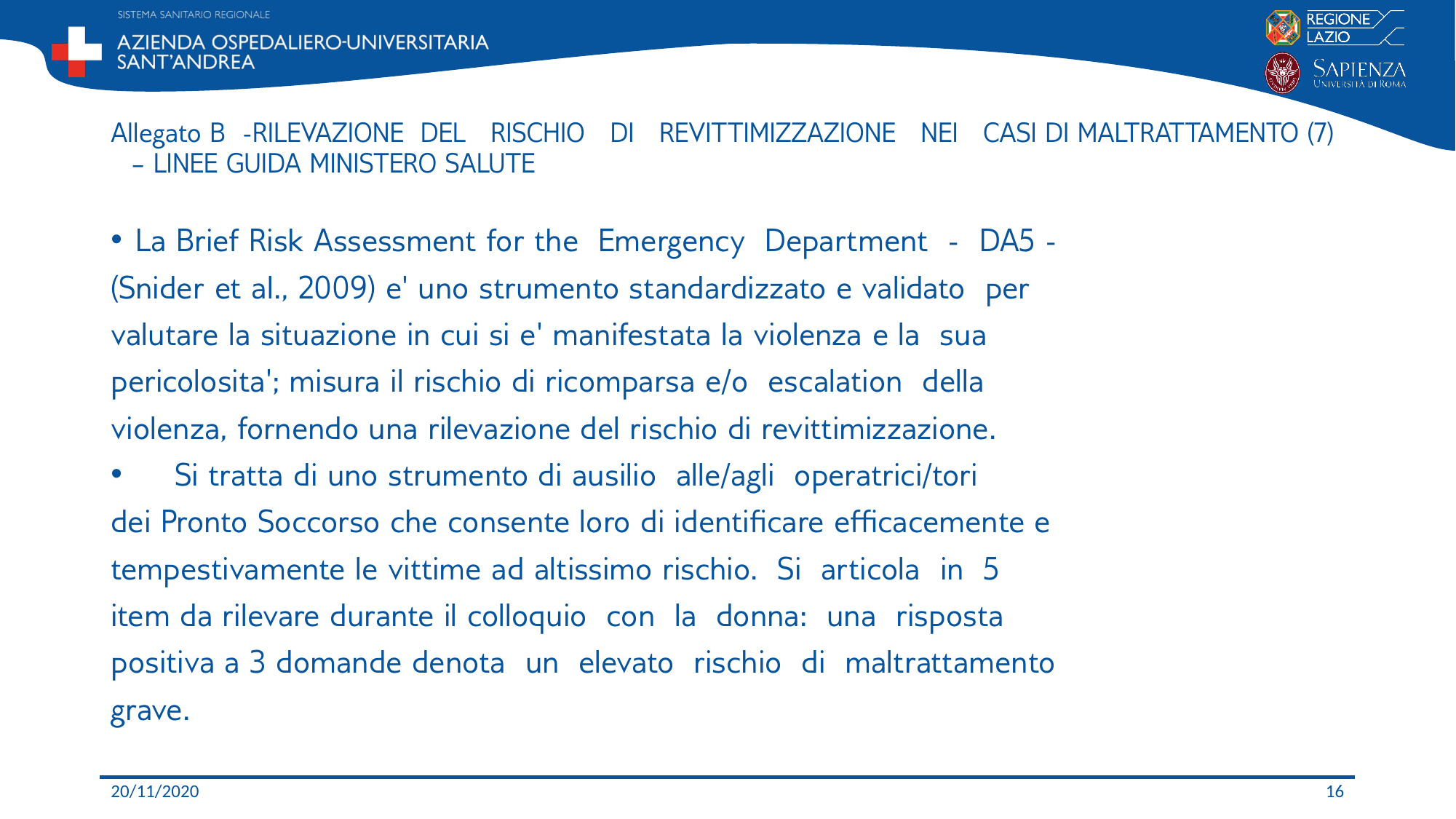

# Allegato B  -RILEVAZIONE  DEL   RISCHIO   DI   REVITTIMIZZAZIONE   NEI   CASI DI MALTRATTAMENTO (7) – LINEE GUIDA MINISTERO SALUTE
La Brief Risk Assessment for the  Emergency  Department  -  DA5 -
(Snider et al., 2009) e' uno strumento standardizzato e validato  per
valutare la situazione in cui si e' manifestata la violenza e la  sua
pericolosita'; misura il rischio di ricomparsa e/o  escalation  della
violenza, fornendo una rilevazione del rischio di revittimizzazione.
    Si tratta di uno strumento di ausilio  alle/agli  operatrici/tori
dei Pronto Soccorso che consente loro di identificare efficacemente e
tempestivamente le vittime ad altissimo rischio.  Si  articola  in  5
item da rilevare durante il colloquio  con  la  donna:  una  risposta
positiva a 3 domande denota  un  elevato  rischio  di  maltrattamento
grave.
20/11/2020

16